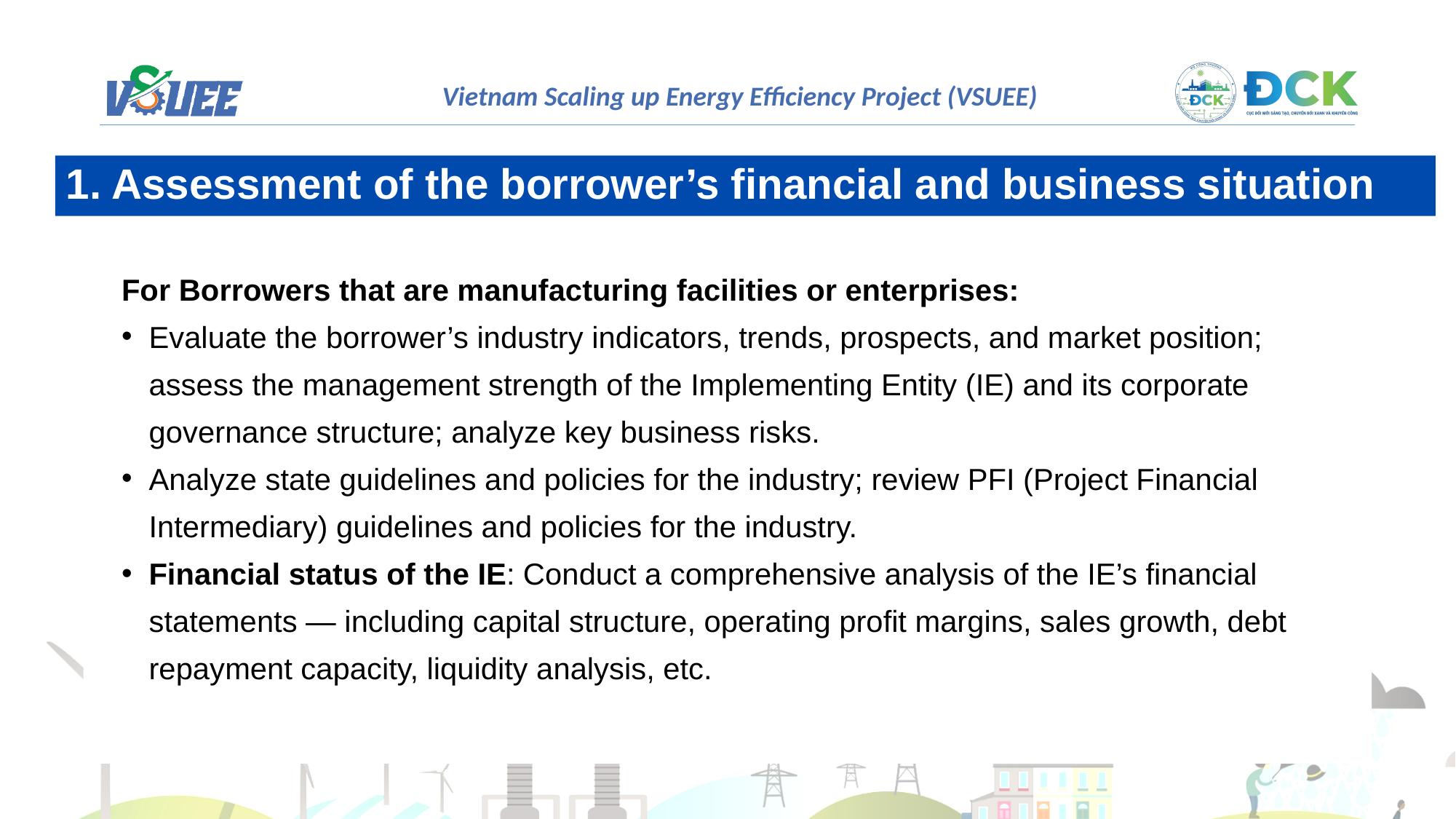

1. Assessment of the borrower’s financial and business situation
For Borrowers that are manufacturing facilities or enterprises:
Evaluate the borrower’s industry indicators, trends, prospects, and market position; assess the management strength of the Implementing Entity (IE) and its corporate governance structure; analyze key business risks.
Analyze state guidelines and policies for the industry; review PFI (Project Financial Intermediary) guidelines and policies for the industry.
Financial status of the IE: Conduct a comprehensive analysis of the IE’s financial statements — including capital structure, operating profit margins, sales growth, debt repayment capacity, liquidity analysis, etc.